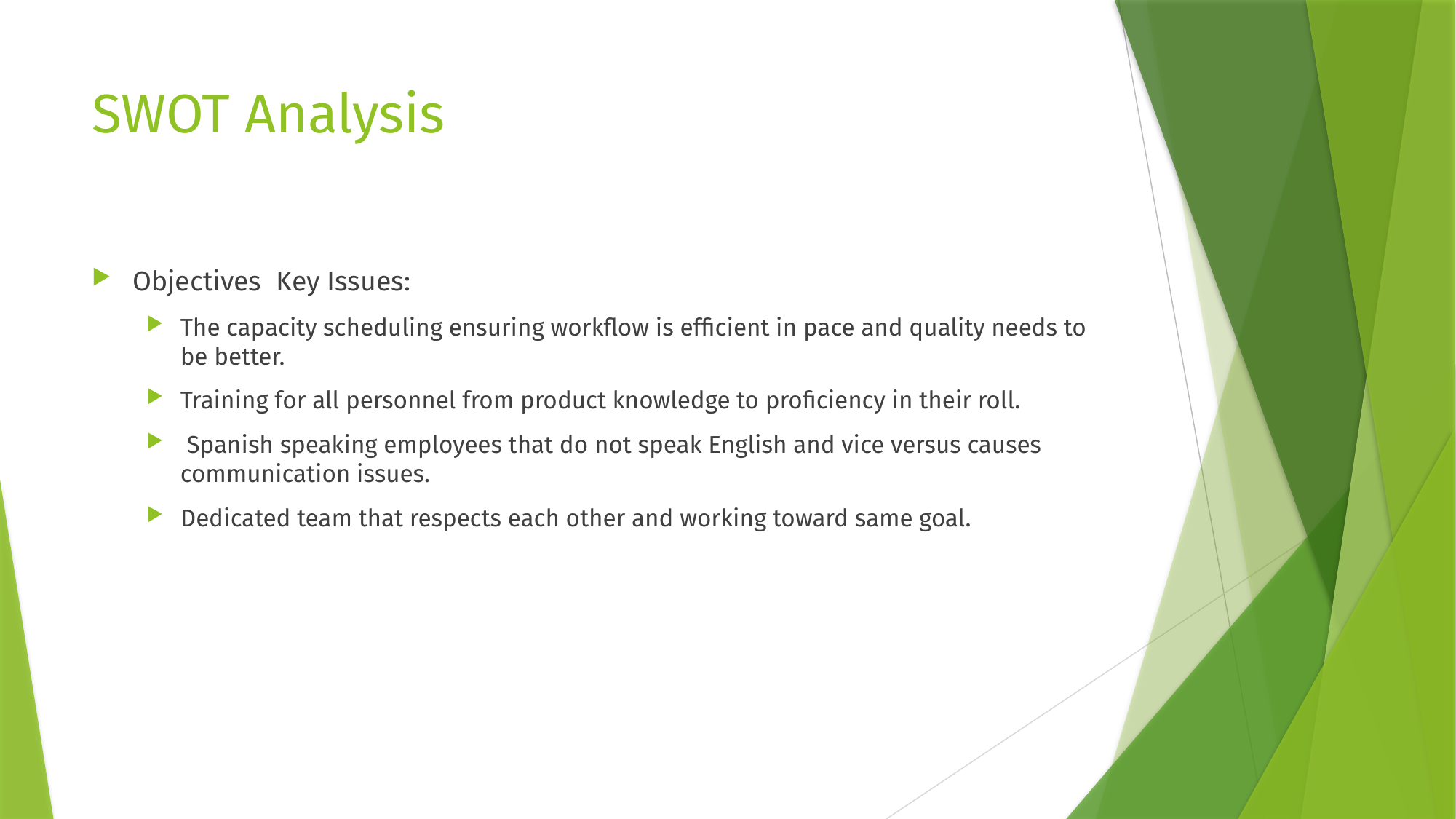

# SWOT Analysis
Objectives  Key Issues:
The capacity scheduling ensuring workflow is efficient in pace and quality needs to be better.
Training for all personnel from product knowledge to proficiency in their roll.
 Spanish speaking employees that do not speak English and vice versus causes communication issues.
Dedicated team that respects each other and working toward same goal.